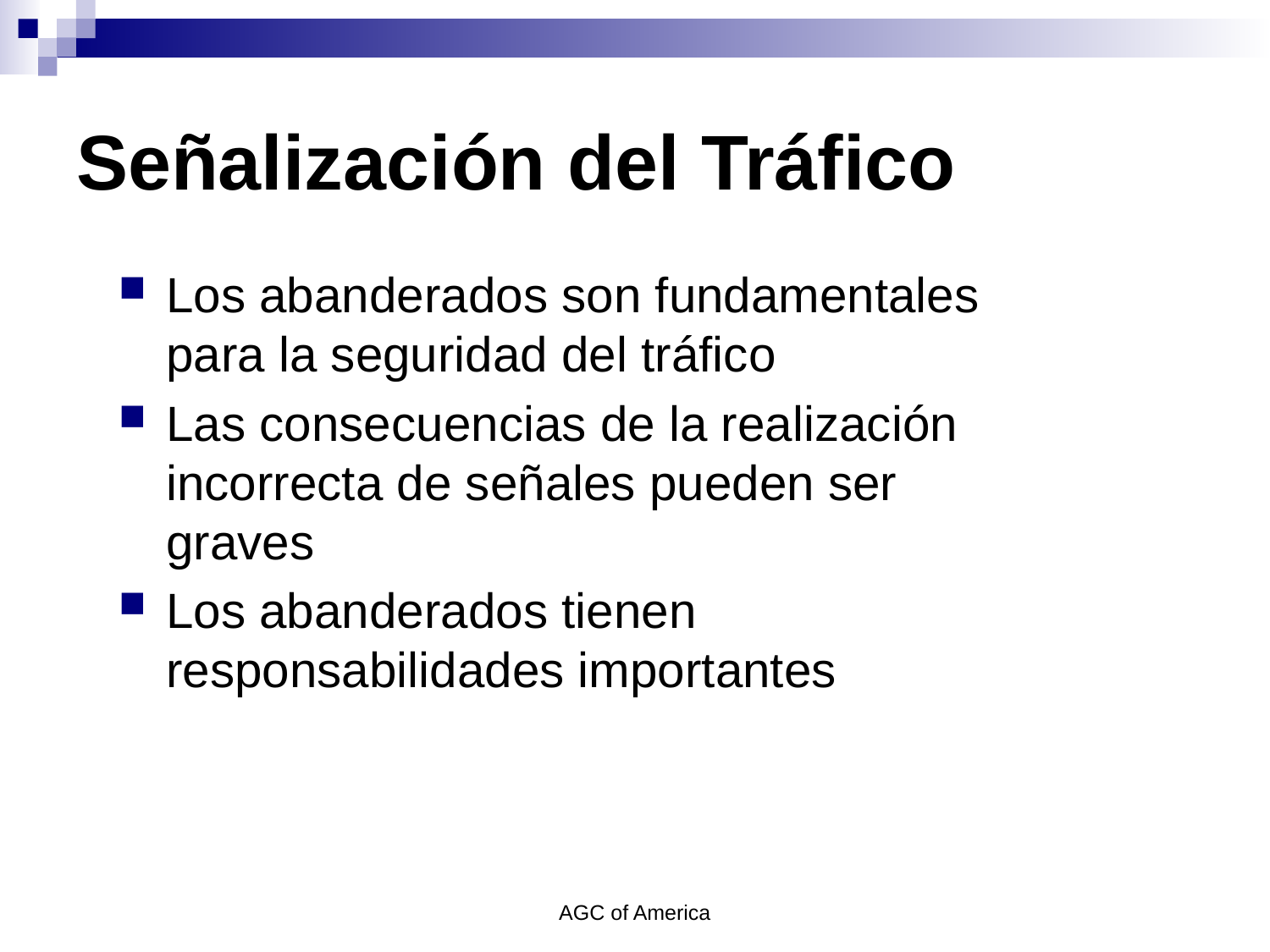

# Señalización del Tráfico
Los abanderados son fundamentales para la seguridad del tráfico
Las consecuencias de la realización incorrecta de señales pueden ser graves
Los abanderados tienen responsabilidades importantes
AGC of America